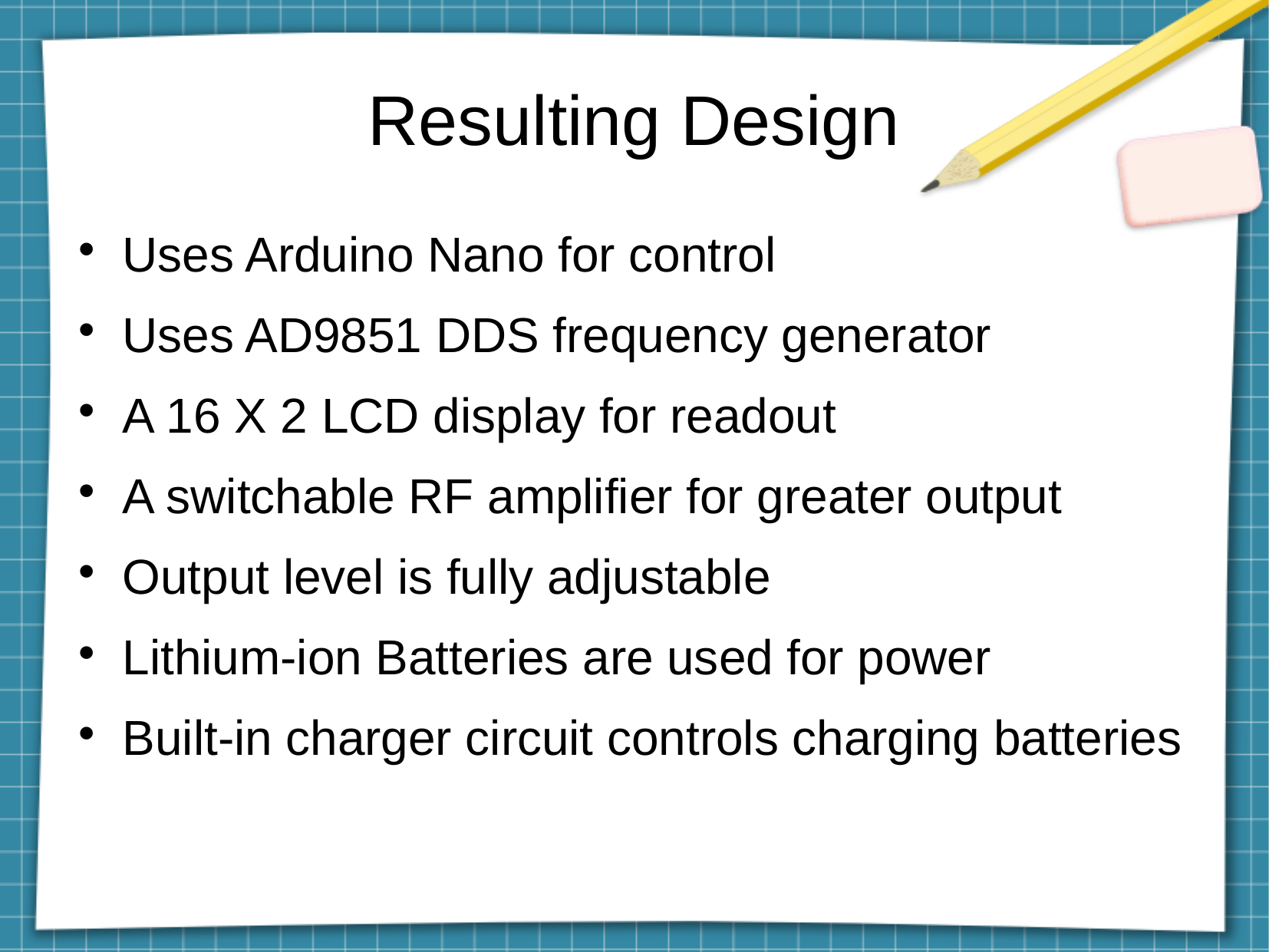

Resulting Design
Uses Arduino Nano for control
Uses AD9851 DDS frequency generator
A 16 X 2 LCD display for readout
A switchable RF amplifier for greater output
Output level is fully adjustable
Lithium-ion Batteries are used for power
Built-in charger circuit controls charging batteries